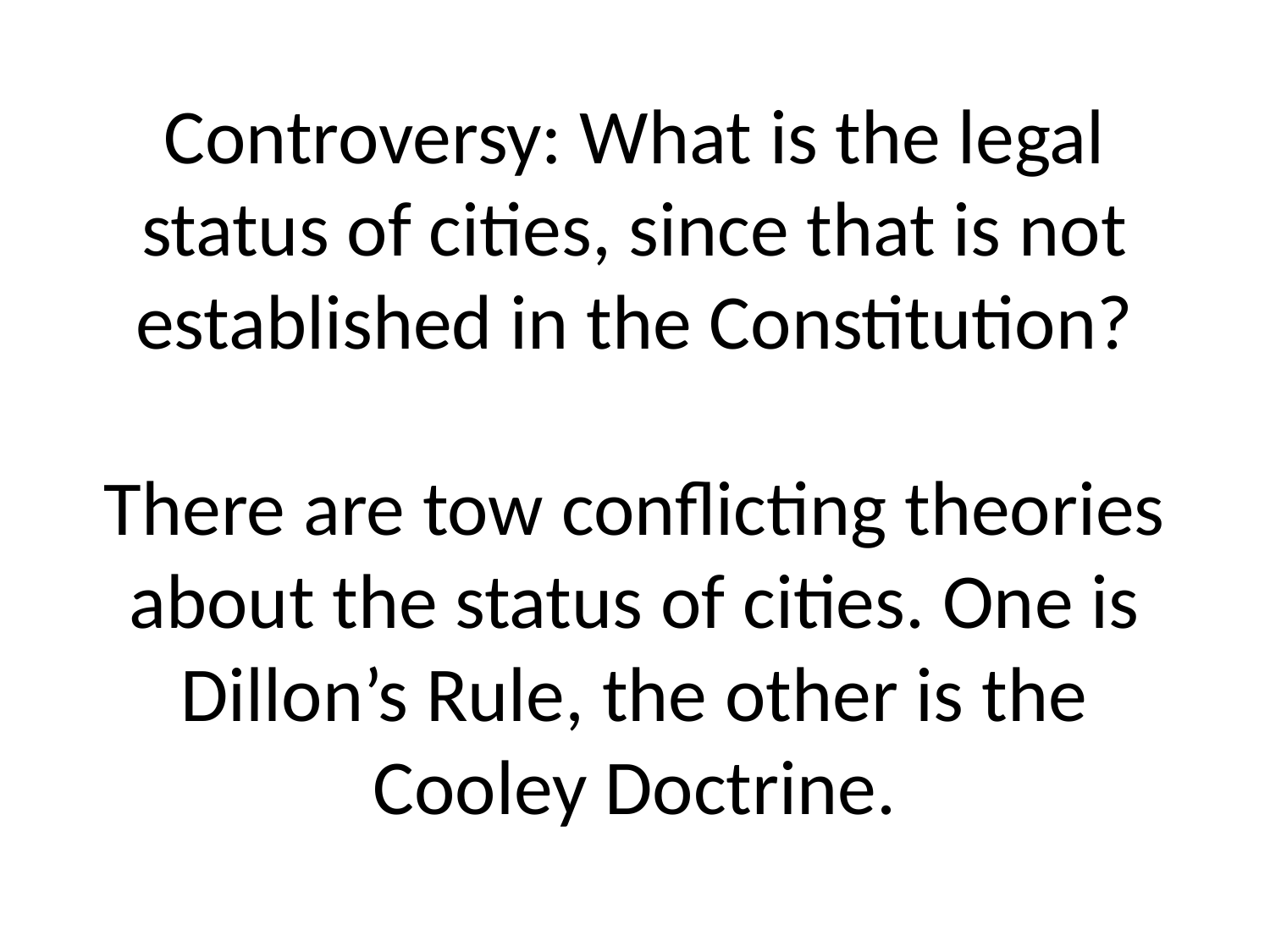

# Controversy: What is the legal status of cities, since that is not established in the Constitution? There are tow conflicting theories about the status of cities. One is Dillon’s Rule, the other is the Cooley Doctrine.